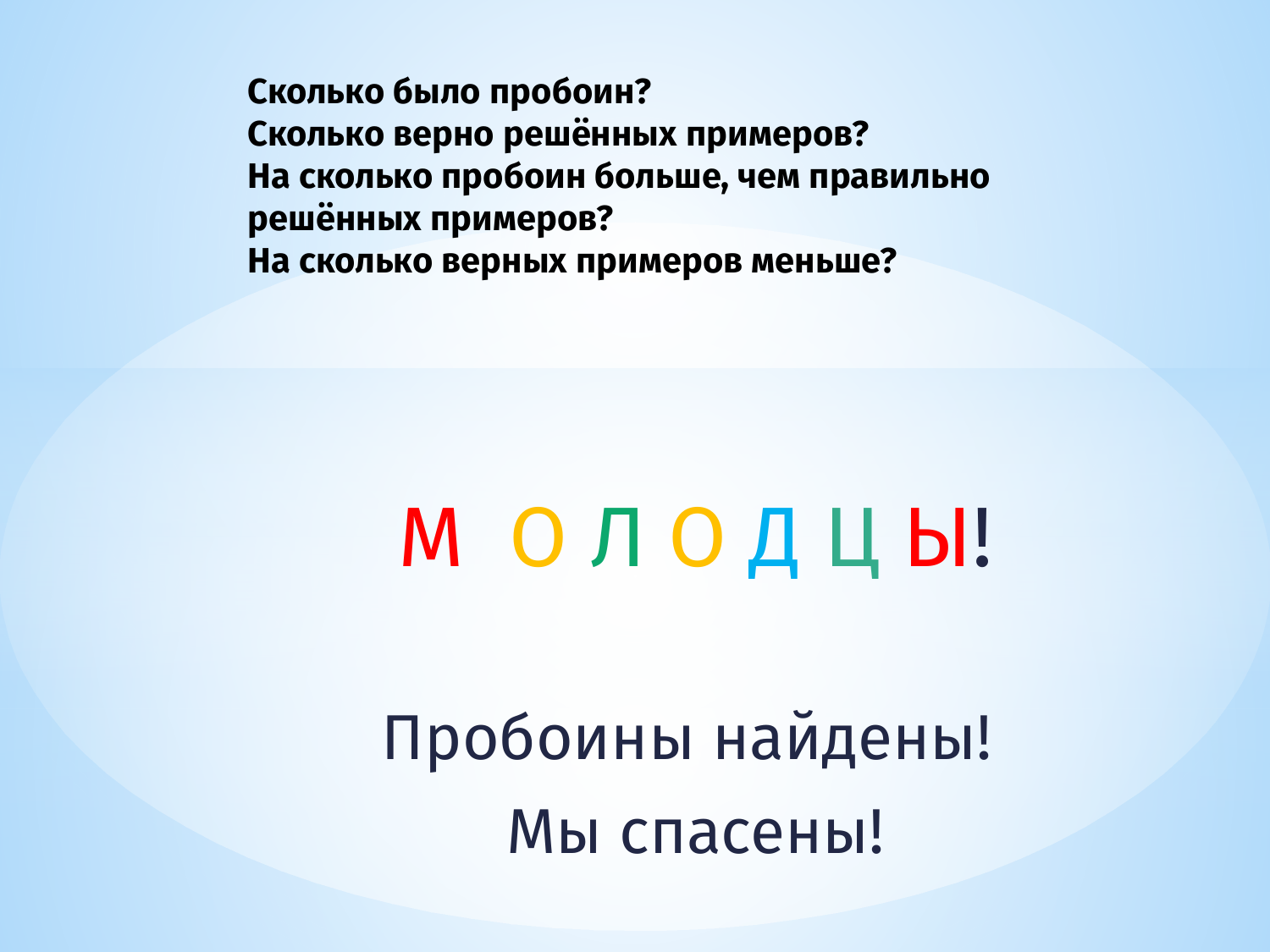

# Сколько было пробоин? Сколько верно решённых примеров? На сколько пробоин больше, чем правильно решённых примеров? На сколько верных примеров меньше?
М  О Л О Д Ц Ы!

Пробоины найдены!
Мы спасены!